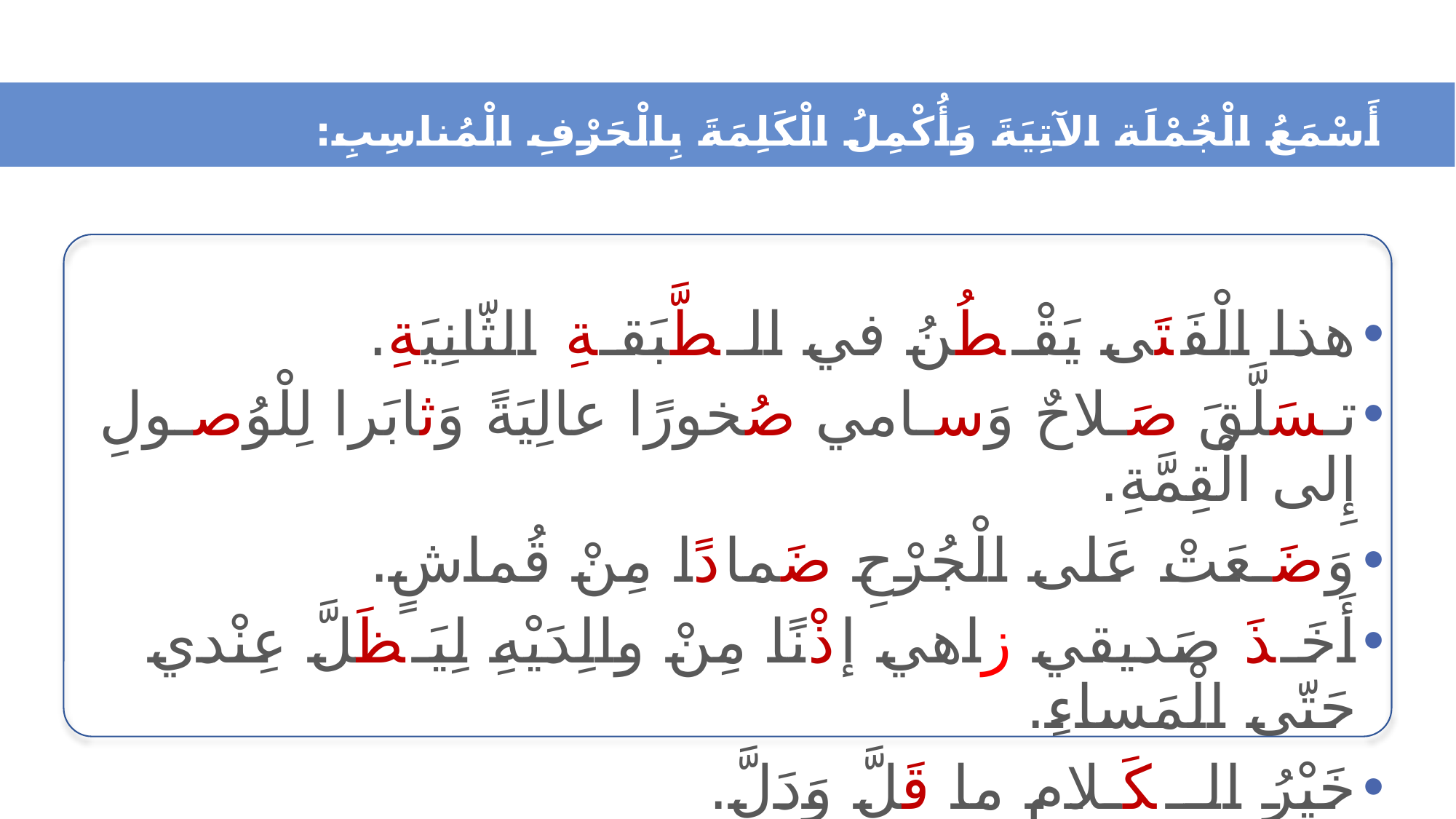

أَسْمَعُ الْجُمْلَة الآتِيَةَ وَأُكْمِلُ الْكَلِمَةَ بِالْحَرْفِ الْمُناسِبِ:

هذا الْفَتَى يَقْـطُنُ في الـطَّبَقـةِ الثّانِيَةِ.
تـسَلَّقَ صَـلاحٌ وَسـامي صُخورًا عالِيَةً وَثابَرا لِلْوُصـولِ إِلى الْقِمَّةِ.
وَضَـعَتْ عَلى الْجُرْحِ ضَمادًا مِنْ قُماشٍ.
أَخَـذَ صَديقي زاهي إذْنًا مِنْ والِدَيْهِ لِيَـظَلَّ عِنْدي حَتّى الْمَساءِ.
خَيْرُ الــكَـلامِ ما قَلَّ وَدَلَّ.